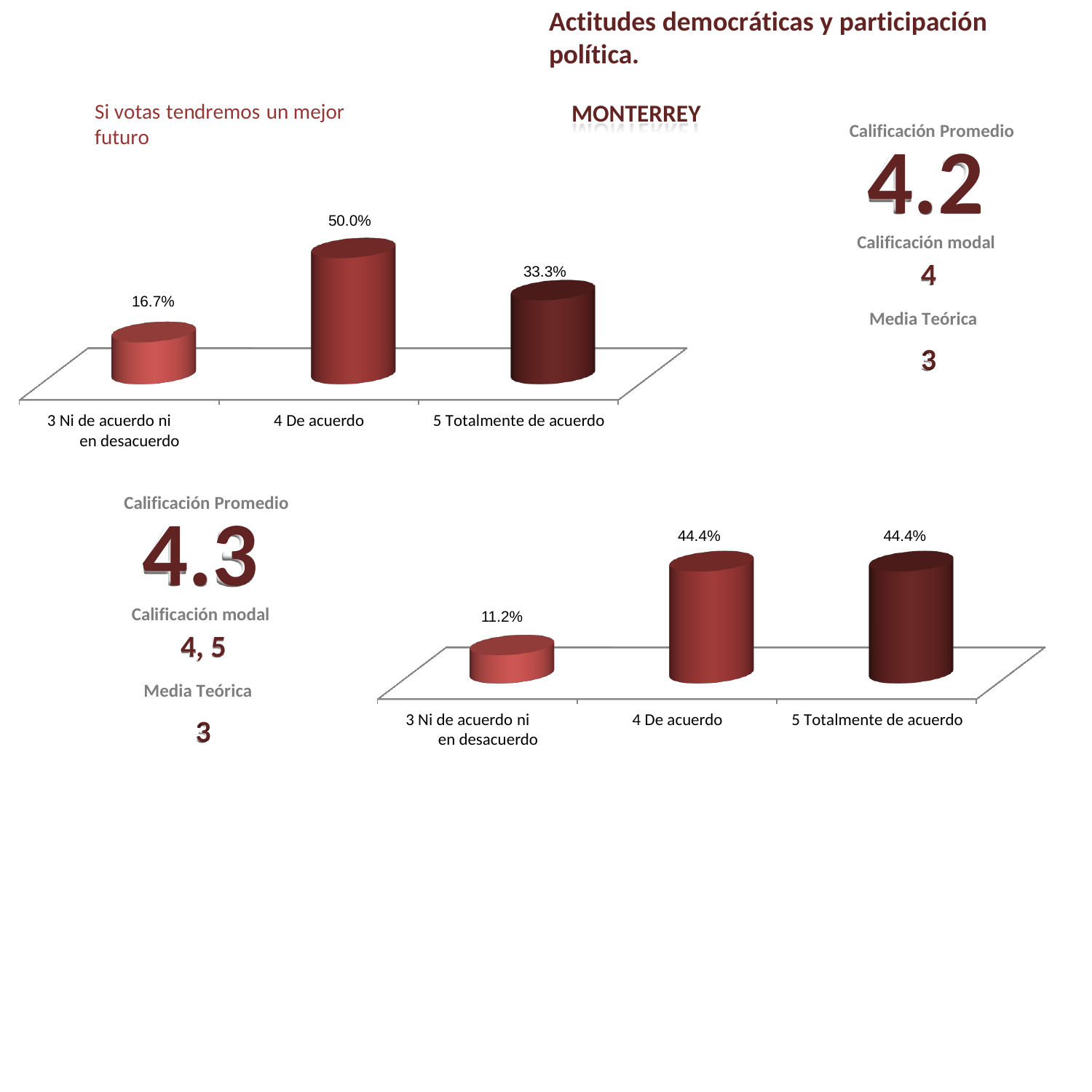

Actitudes democráticas y participación política.
MONTERREY
Si votas tendremos un mejor futuro

Calificación Promedio
4.2
Calificación modal
4

Media Teórica

3

50.0%

33.3%
16.7%

3 Ni de acuerdo ni en desacuerdo
4 De acuerdo
5 Totalmente de acuerdo

Calificación Promedio
4.3
Calificación modal
4, 5

Media Teórica

3

44.4%
44.4%
11.2%

3 Ni de acuerdo ni en desacuerdo
4 De acuerdo
5 Totalmente de acuerdo